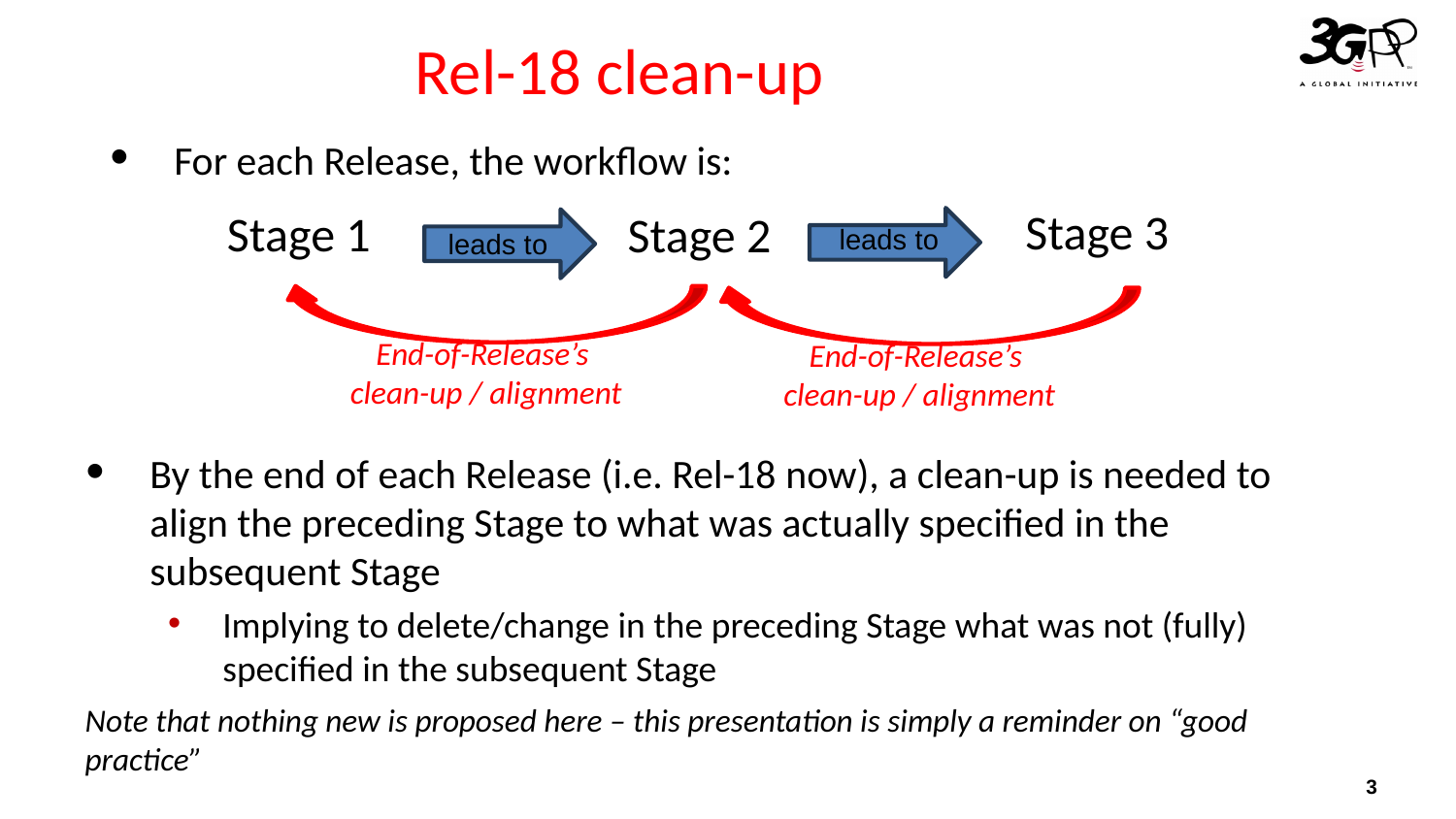

# Rel-18 clean-up
For each Release, the workflow is:

Stage 3
Stage 1
Stage 2
leads to
leads to

End-of-Release’s
clean-up / alignment
End-of-Release’s
clean-up / alignment
By the end of each Release (i.e. Rel-18 now), a clean-up is needed to align the preceding Stage to what was actually specified in the subsequent Stage
Implying to delete/change in the preceding Stage what was not (fully) specified in the subsequent Stage
Note that nothing new is proposed here – this presentation is simply a reminder on “good practice”